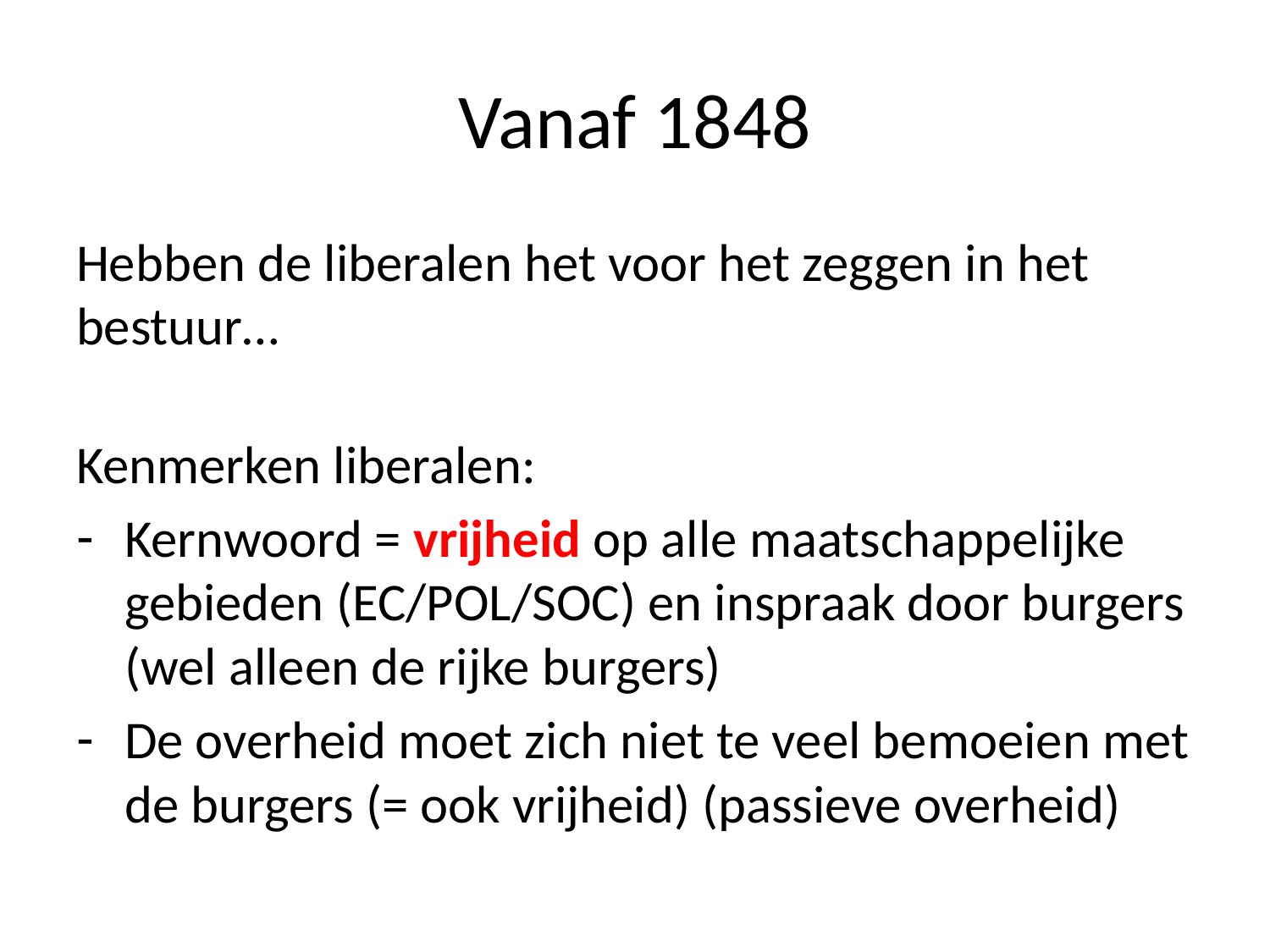

# Vanaf 1848
Hebben de liberalen het voor het zeggen in het bestuur…
Kenmerken liberalen:
Kernwoord = vrijheid op alle maatschappelijke gebieden (EC/POL/SOC) en inspraak door burgers (wel alleen de rijke burgers)
De overheid moet zich niet te veel bemoeien met de burgers (= ook vrijheid) (passieve overheid)